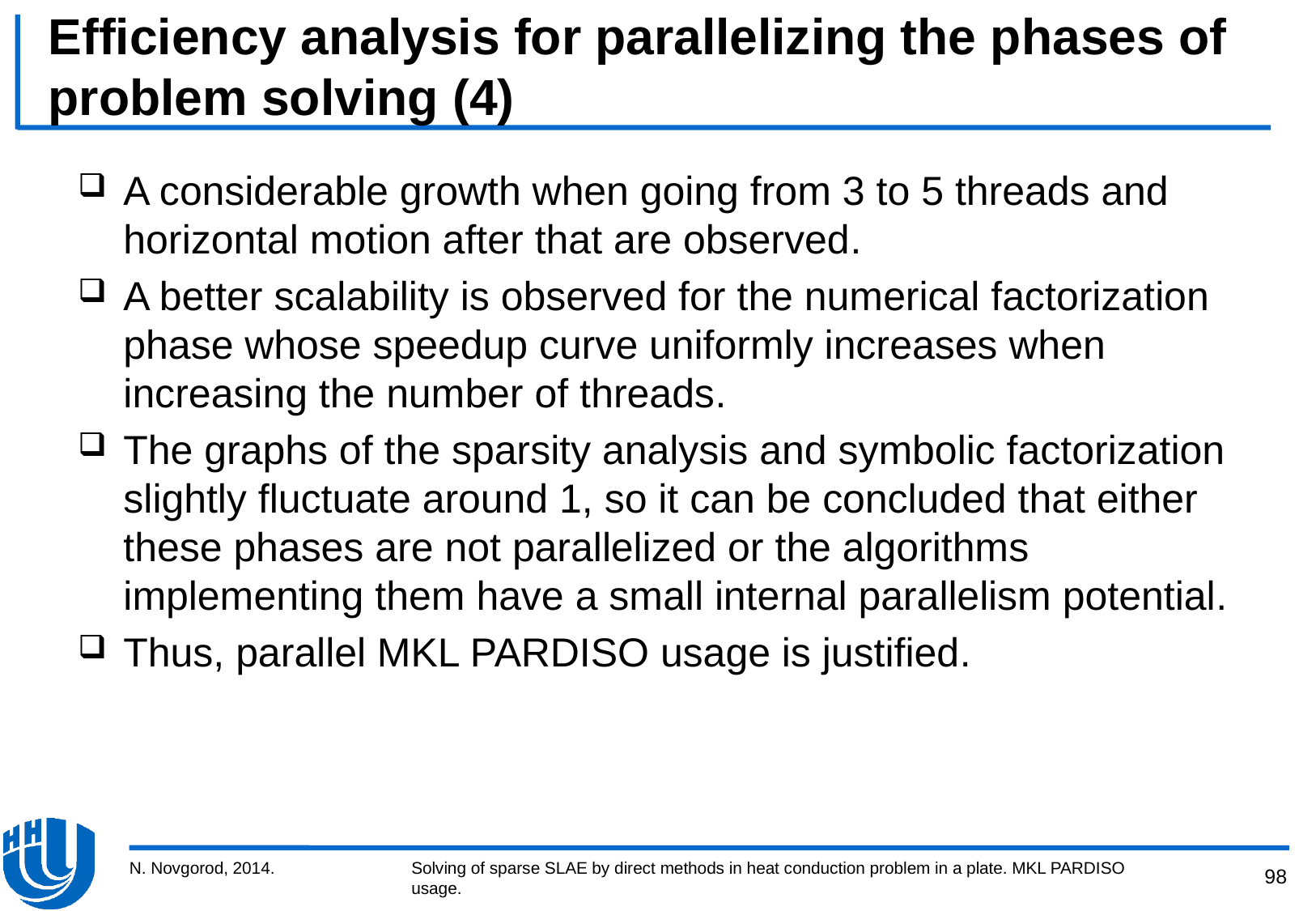

# Efficiency analysis for parallelizing the phases of problem solving (4)
A considerable growth when going from 3 to 5 threads and horizontal motion after that are observed.
A better scalability is observed for the numerical factorization phase whose speedup curve uniformly increases when increasing the number of threads.
The graphs of the sparsity analysis and symbolic factorization slightly fluctuate around 1, so it can be concluded that either these phases are not parallelized or the algorithms implementing them have a small internal parallelism potential.
Thus, parallel MKL PARDISO usage is justified.
N. Novgorod, 2014.
Solving of sparse SLAE by direct methods in heat conduction problem in a plate. MKL PARDISO usage.